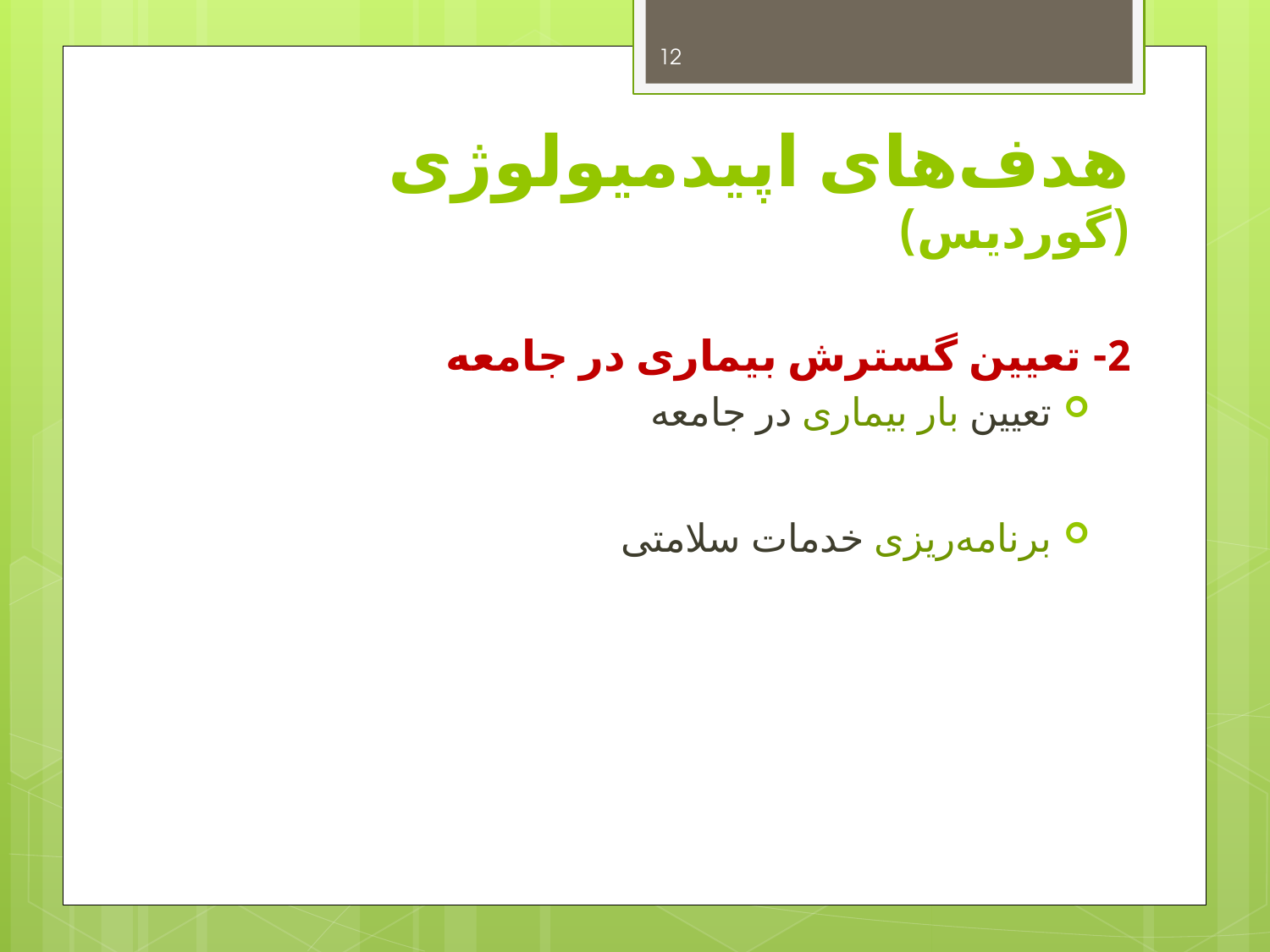

12
# هدف‌های اپیدمیولوژی (گوردیس)
2- تعیین گسترش بیماری در جامعه
تعیین بار بیماری در جامعه

برنامه‌ریزی خدمات سلامتی